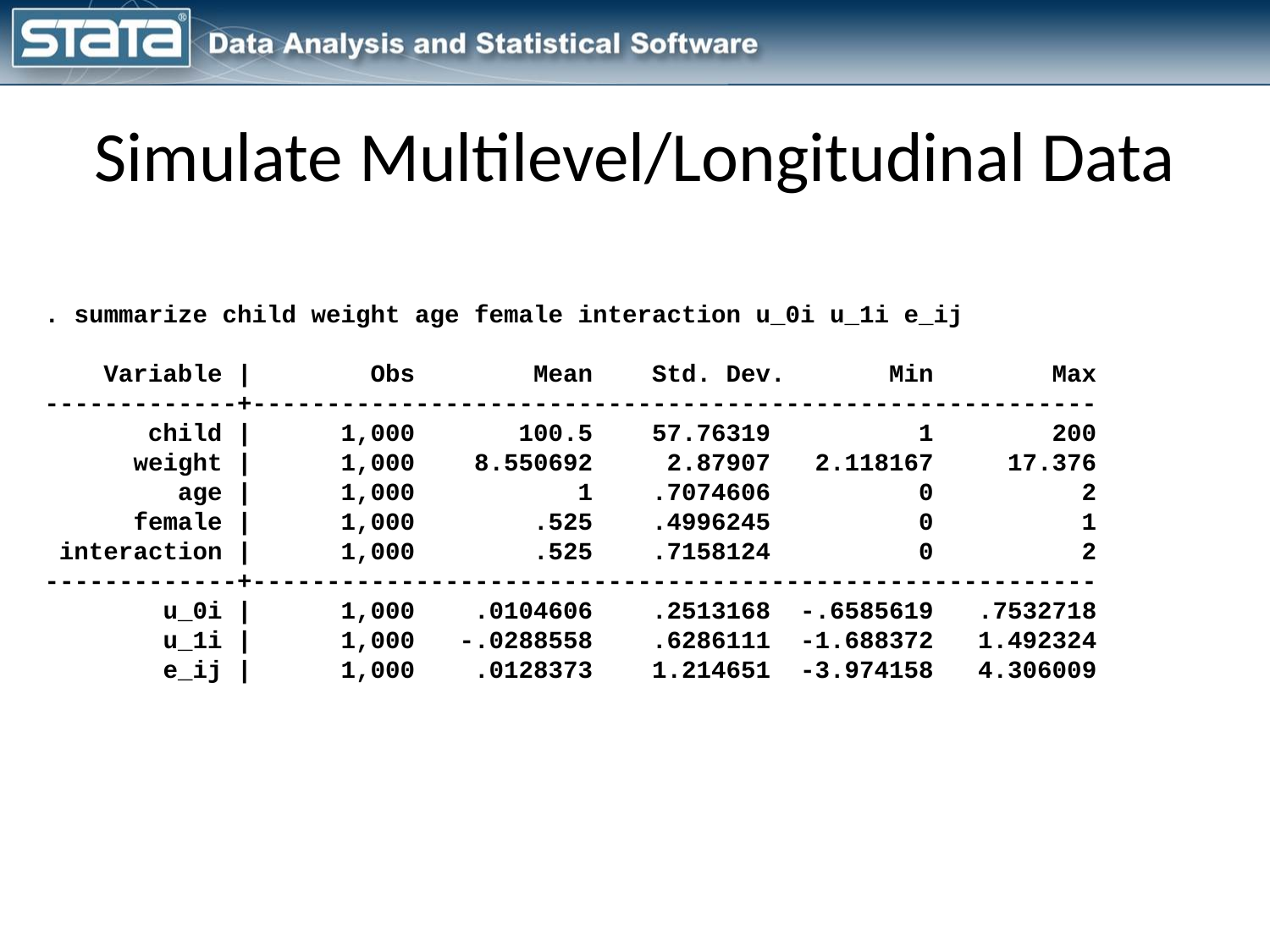

# Simulate Multilevel/Longitudinal Data

. summarize child weight age female interaction u_0i u_1i e_ij

    Variable |        Obs        Mean    Std. Dev.       Min        Max
-------------+---------------------------------------------------------
       child |      1,000       100.5    57.76319          1        200
      weight |      1,000    8.550692     2.87907   2.118167     17.376
         age |      1,000           1    .7074606          0          2
      female |      1,000        .525    .4996245          0          1
 interaction |      1,000        .525    .7158124          0          2
-------------+---------------------------------------------------------
        u_0i |      1,000    .0104606    .2513168  -.6585619   .7532718
        u_1i |      1,000   -.0288558    .6286111  -1.688372   1.492324
        e_ij |      1,000    .0128373    1.214651  -3.974158   4.306009